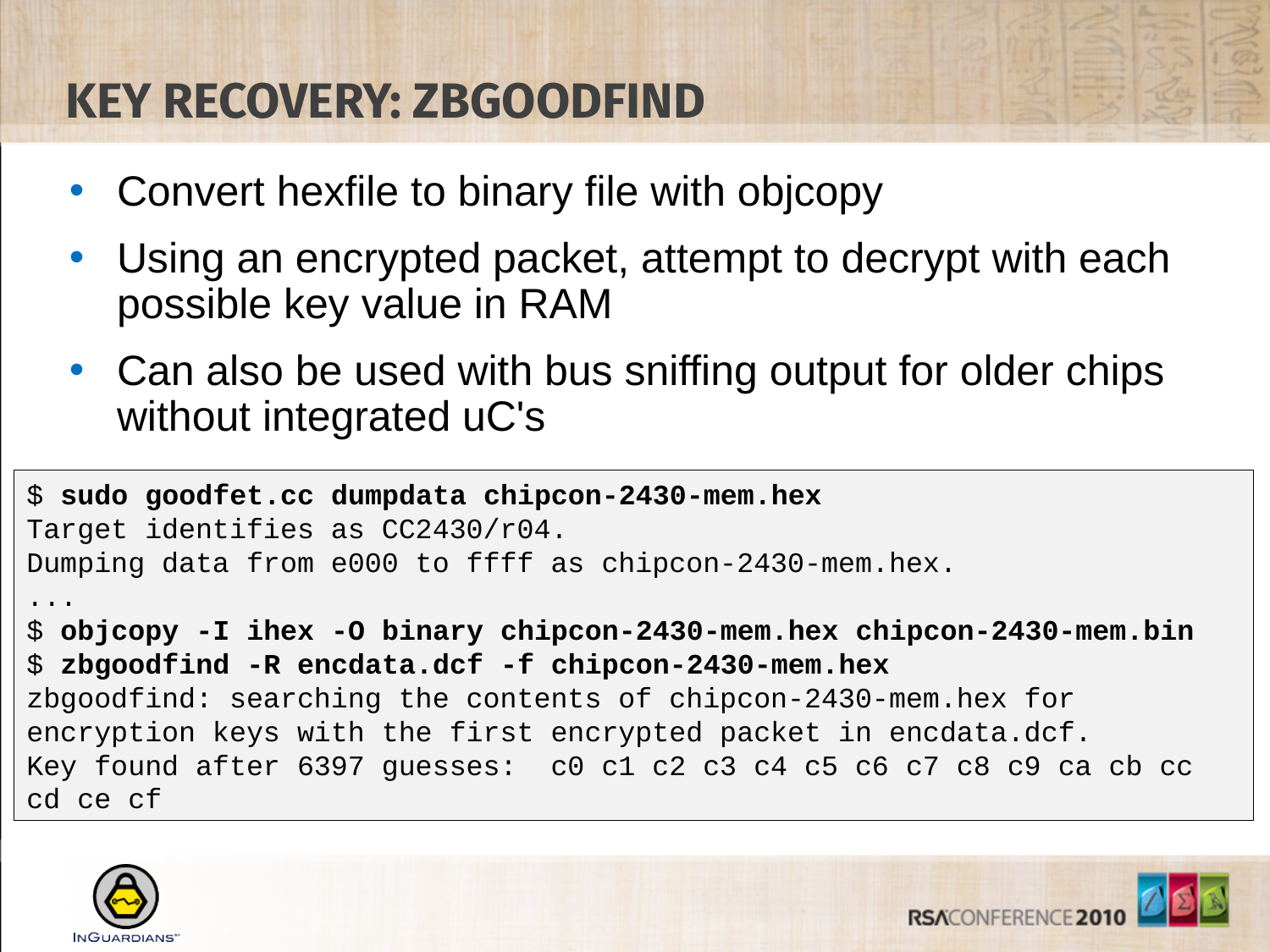

# Key Recovery: zbgoodfind
Convert hexfile to binary file with objcopy
Using an encrypted packet, attempt to decrypt with each possible key value in RAM
Can also be used with bus sniffing output for older chips without integrated uC's
$ sudo goodfet.cc dumpdata chipcon-2430-mem.hex
Target identifies as CC2430/r04.
Dumping data from e000 to ffff as chipcon-2430-mem.hex.
...
$ objcopy -I ihex -O binary chipcon-2430-mem.hex chipcon-2430-mem.bin
$ zbgoodfind -R encdata.dcf -f chipcon-2430-mem.hex
zbgoodfind: searching the contents of chipcon-2430-mem.hex for encryption keys with the first encrypted packet in encdata.dcf.
Key found after 6397 guesses:  c0 c1 c2 c3 c4 c5 c6 c7 c8 c9 ca cb cc cd ce cf